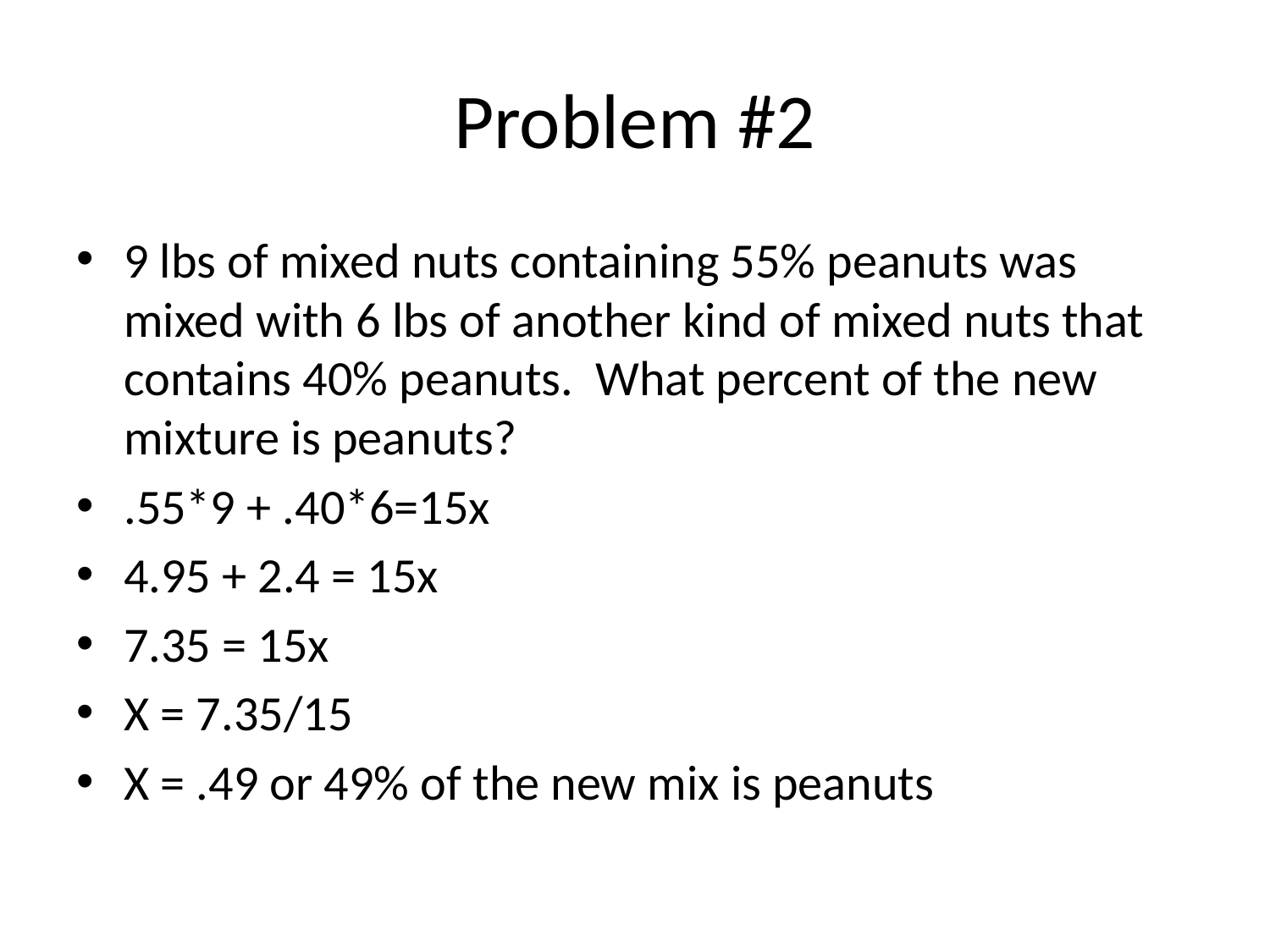

# Problem #2
9 lbs of mixed nuts containing 55% peanuts was mixed with 6 lbs of another kind of mixed nuts that contains 40% peanuts.  What percent of the new mixture is peanuts?
.55*9 + .40*6=15x
4.95 + 2.4 = 15x
7.35 = 15x
X = 7.35/15
X = .49 or 49% of the new mix is peanuts